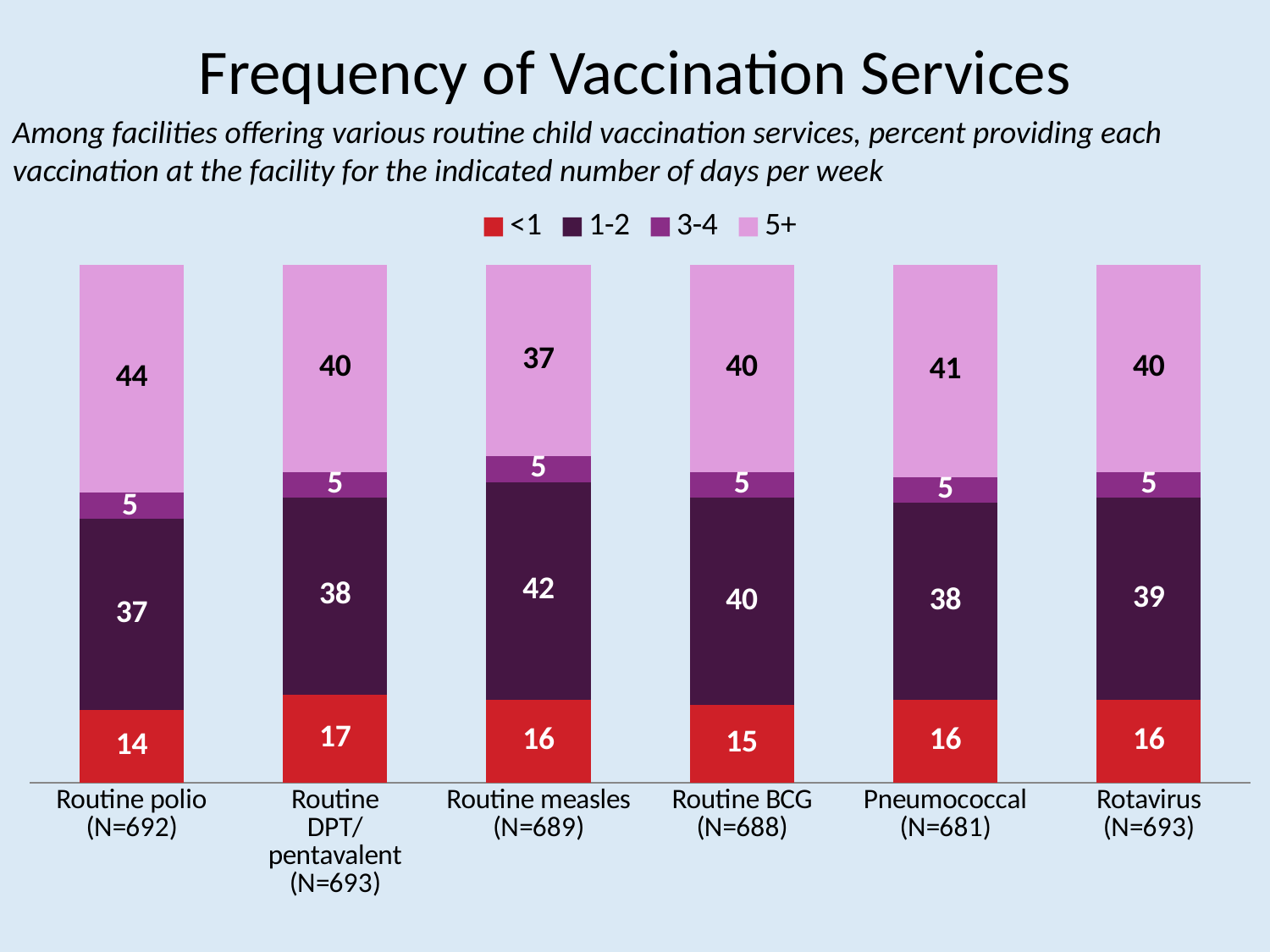

# Frequency of Vaccination Services
Among facilities offering various routine child vaccination services, percent providing each vaccination at the facility for the indicated number of days per week

### Chart

| Category | <1 | 1-2 | 3-4 | 5+ |
|---|---|---|---|---|
| Routine polio (N=692) | 14.0 | 37.0 | 5.0 | 44.0 |
| Routine DPT/pentavalent (N=693) | 17.0 | 38.0 | 5.0 | 40.0 |
| Routine measles (N=689) | 16.0 | 42.0 | 5.0 | 37.0 |
| Routine BCG (N=688) | 15.0 | 40.0 | 5.0 | 40.0 |
| Pneumococcal (N=681) | 16.0 | 38.0 | 5.0 | 41.0 |
| Rotavirus (N=693) | 16.0 | 39.0 | 5.0 | 40.0 |